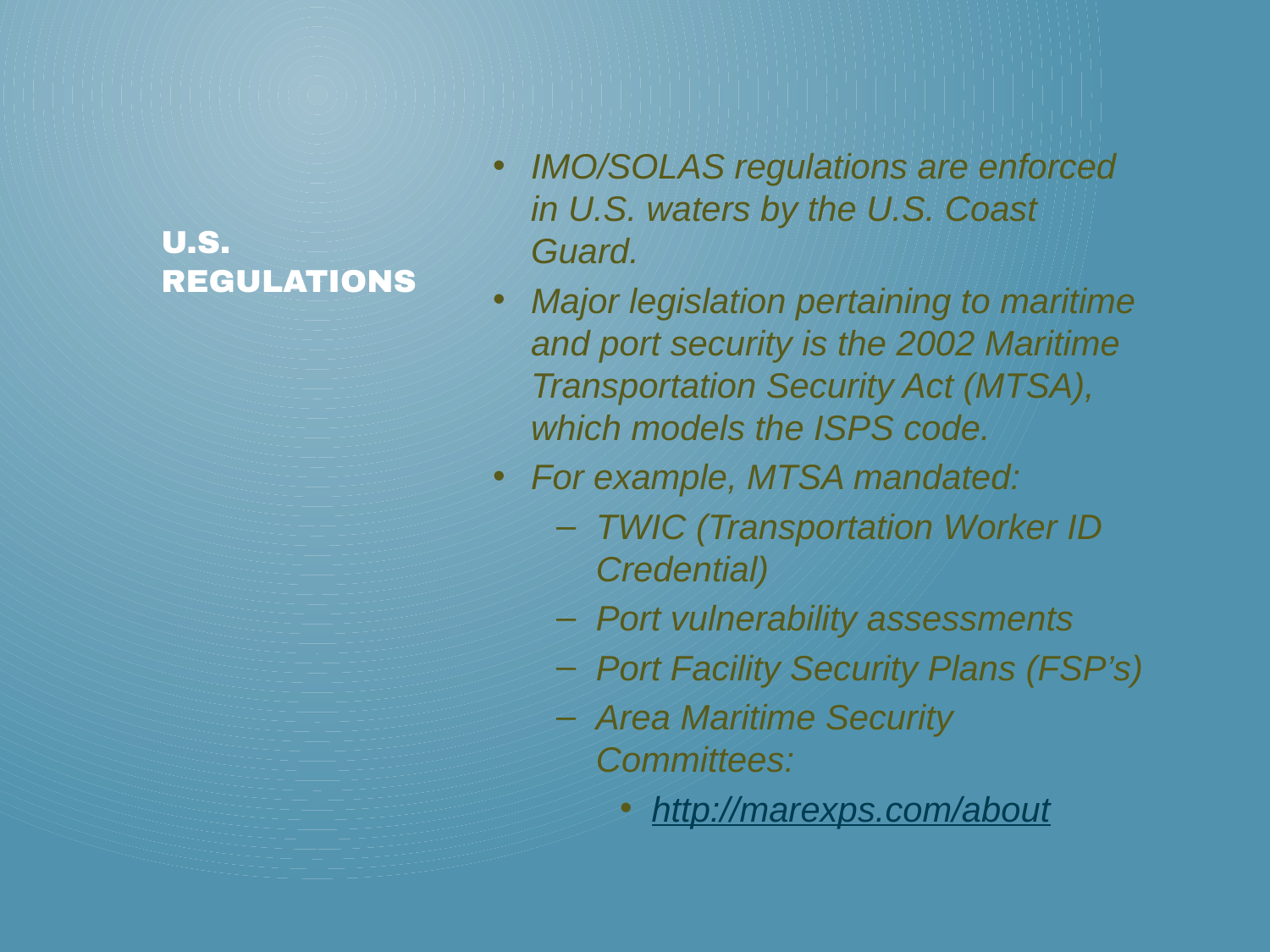

IMO/SOLAS regulations are enforced in U.S. waters by the U.S. Coast Guard.
Major legislation pertaining to maritime and port security is the 2002 Maritime Transportation Security Act (MTSA), which models the ISPS code.
For example, MTSA mandated:
TWIC (Transportation Worker ID Credential)
Port vulnerability assessments
Port Facility Security Plans (FSP’s)
Area Maritime Security Committees:
http://marexps.com/about

# U.S. regulations